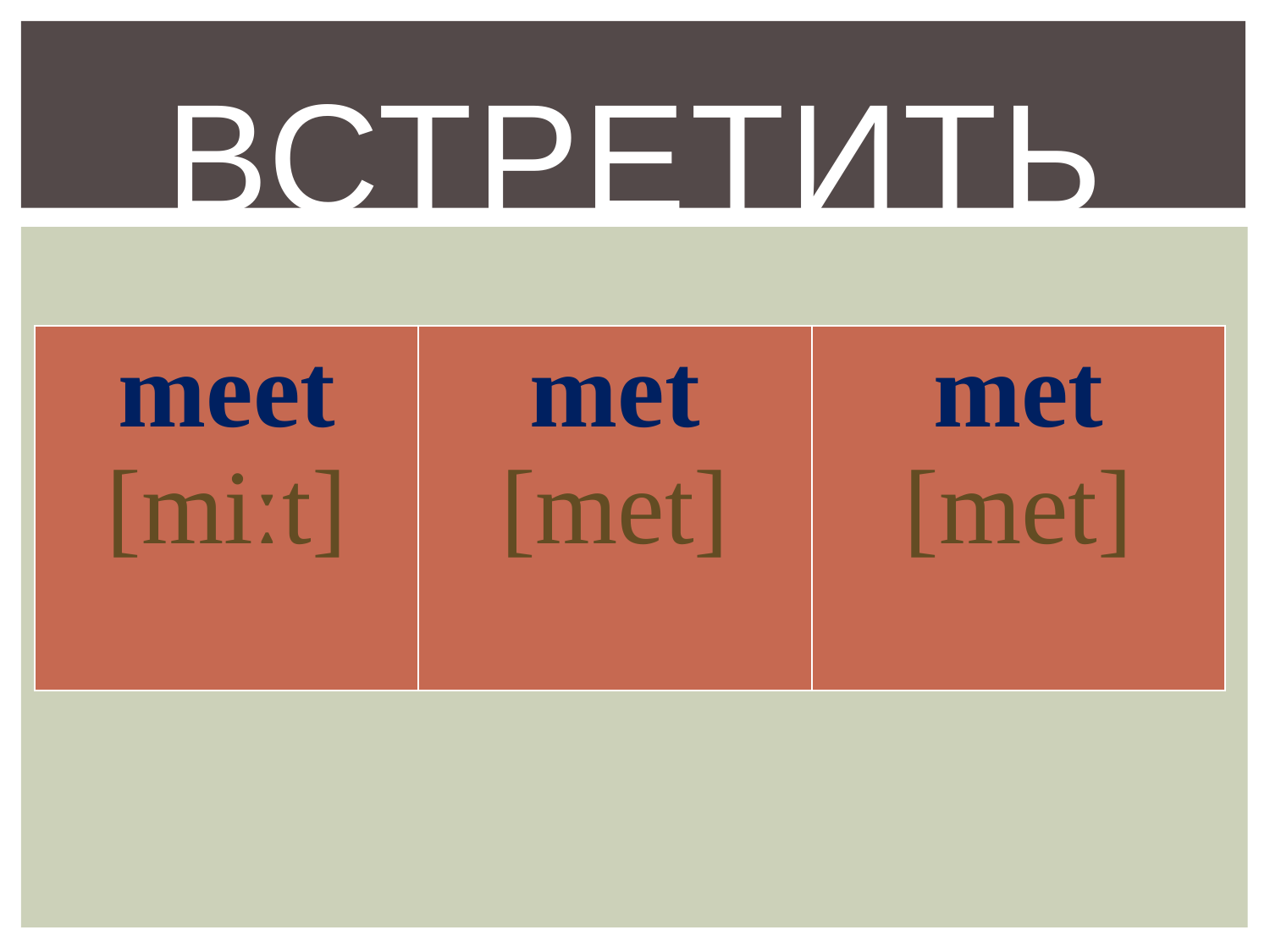

# встретить
| meet [miːt] | met [met] | met [met] |
| --- | --- | --- |